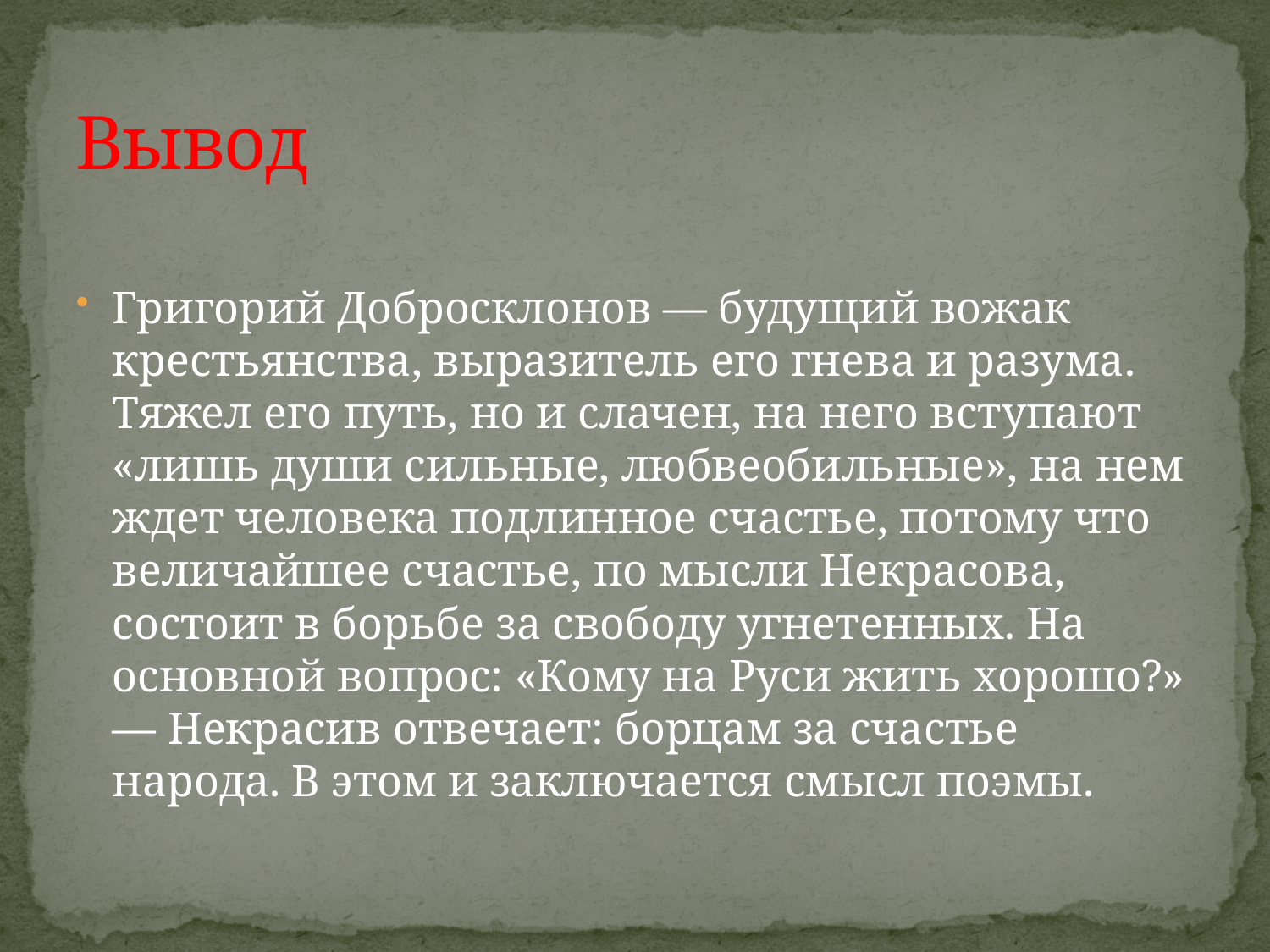

# Вывод

Григорий Добросклонов — будущий вожак крестьянства, выразитель его гнева и разума. Тяжел его путь, но и слачен, на него вступают «лишь души сильные, любвеобильные», на нем ждет человека подлинное счастье, потому что величайшее счастье, по мысли Некрасова, состоит в борьбе за свободу угнетенных. На основной вопрос: «Кому на Руси жить хорошо?» — Некрасив отвечает: борцам за счастье народа. В этом и заключается смысл поэмы.